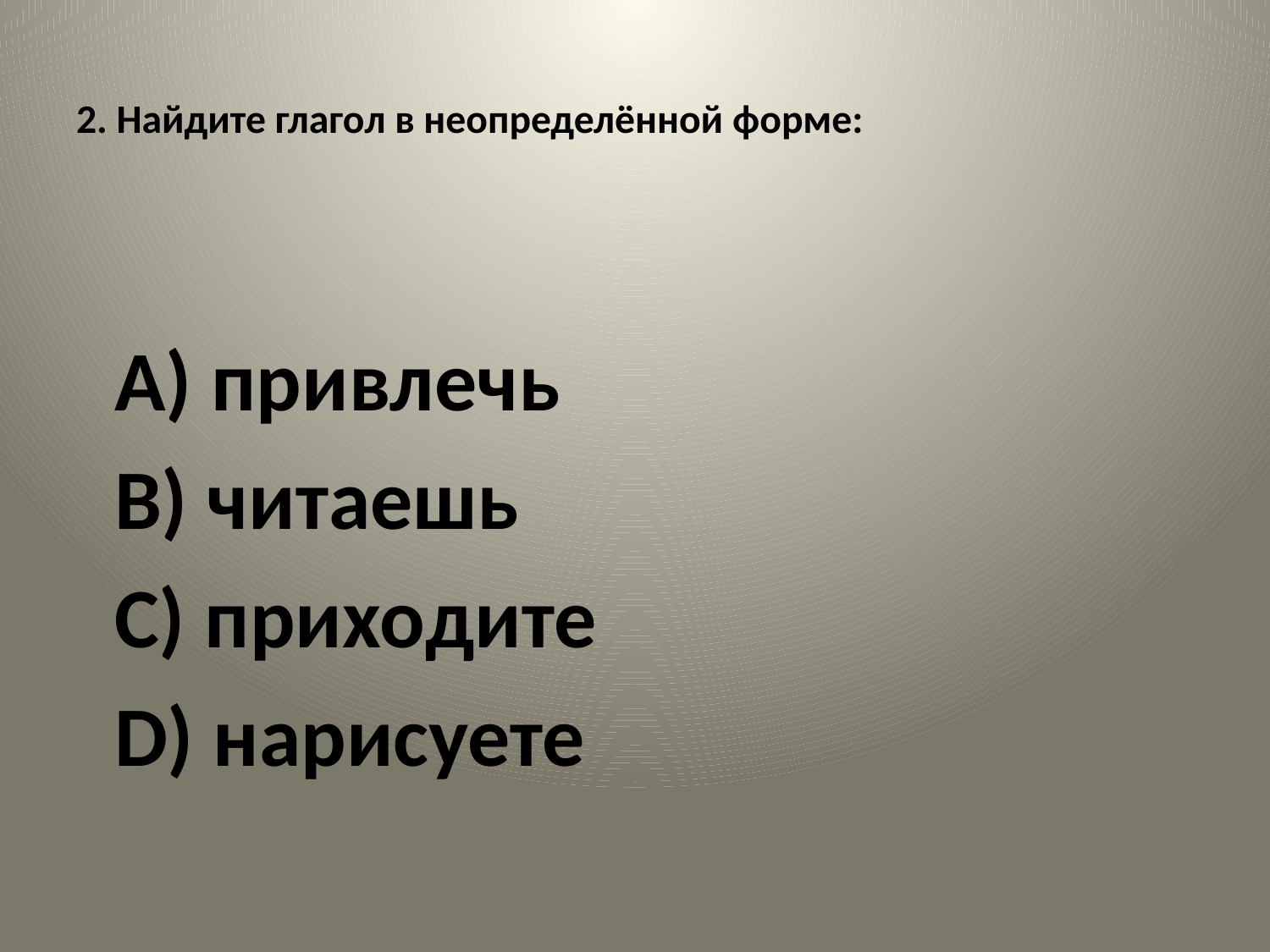

# 2. Найдите глагол в неопределённой форме:

   A) привлечь
  B) читаешь
  C) приходите
  D) нарисуете